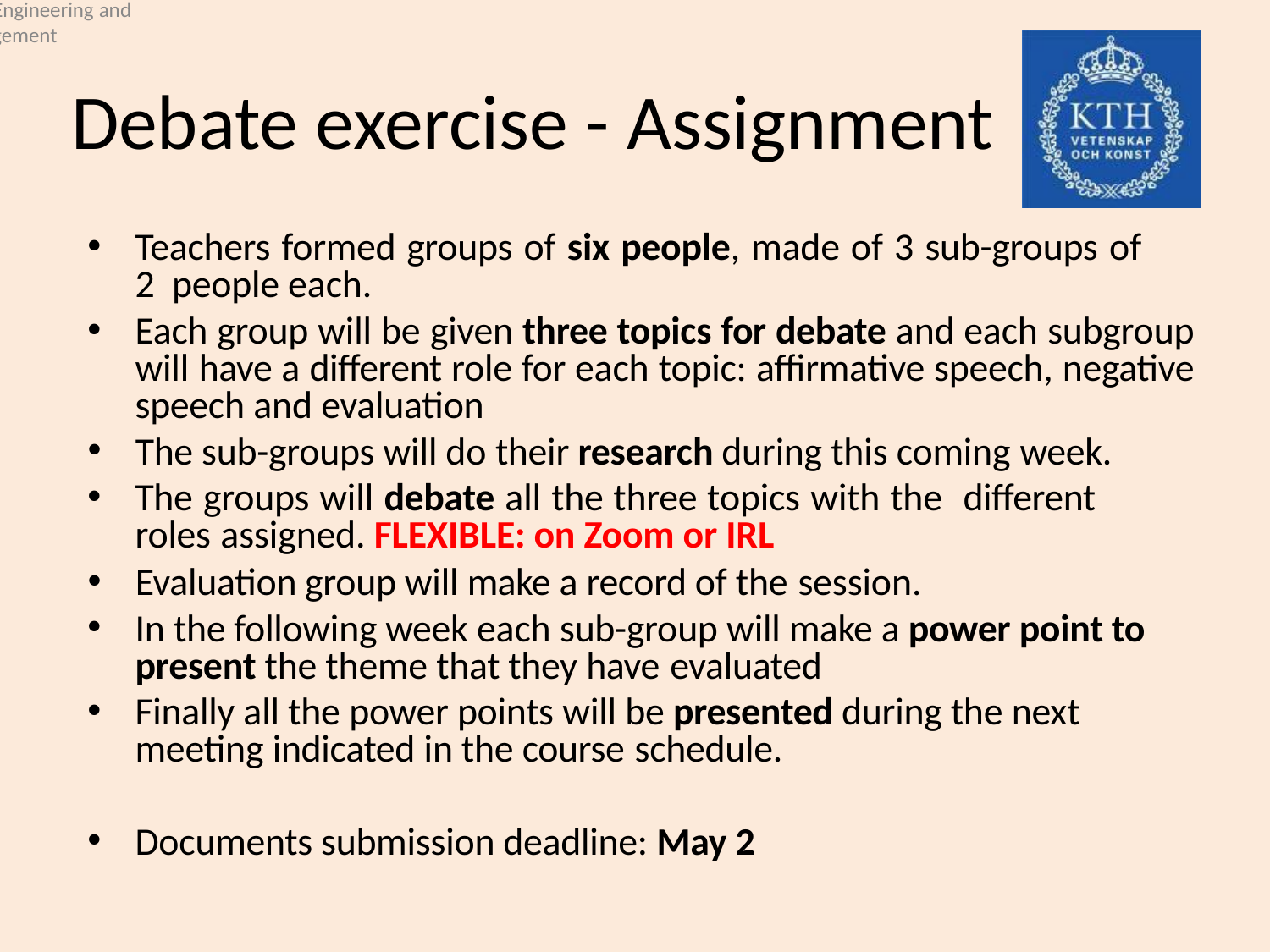

KTH Industrial Engineering and
Management

# Debate exercise - Assignment
Teachers formed groups of six people, made of 3 sub-groups of 2  people each.
Each group will be given three topics for debate and each subgroup  will have a different role for each topic: affirmative speech, negative  speech and evaluation
The sub-groups will do their research during this coming week.
The groups will debate all the three topics with the  different roles assigned. FLEXIBLE: on Zoom or IRL
Evaluation group will make a record of the session.
In the following week each sub-group will make a power point to  present the theme that they have evaluated
Finally all the power points will be presented during the next meeting indicated in the course schedule.

Documents submission deadline: May 2